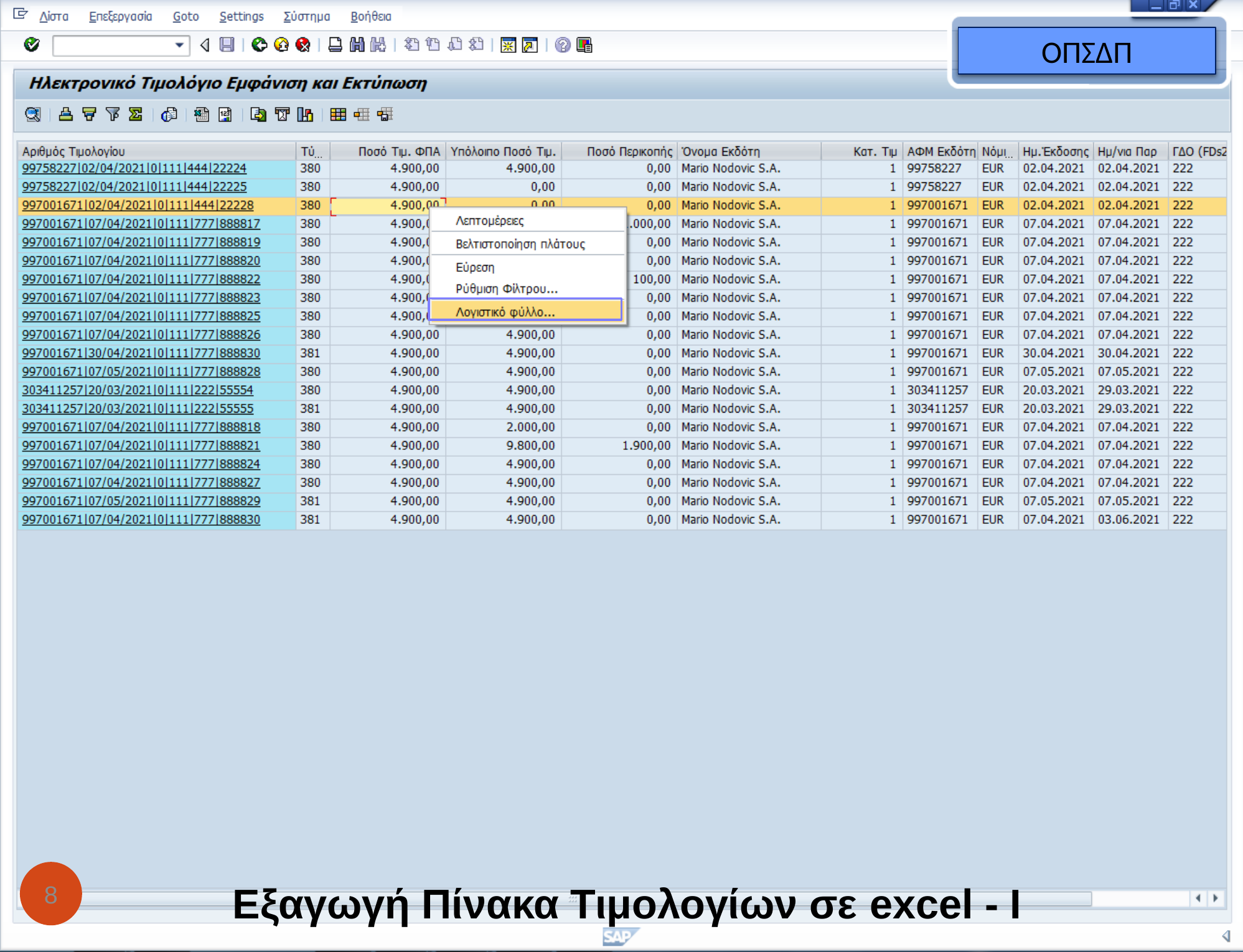

ΟΠΣΔΠ

8
 Εξαγωγή Πίνακα Τιμολογίων σε excel - I